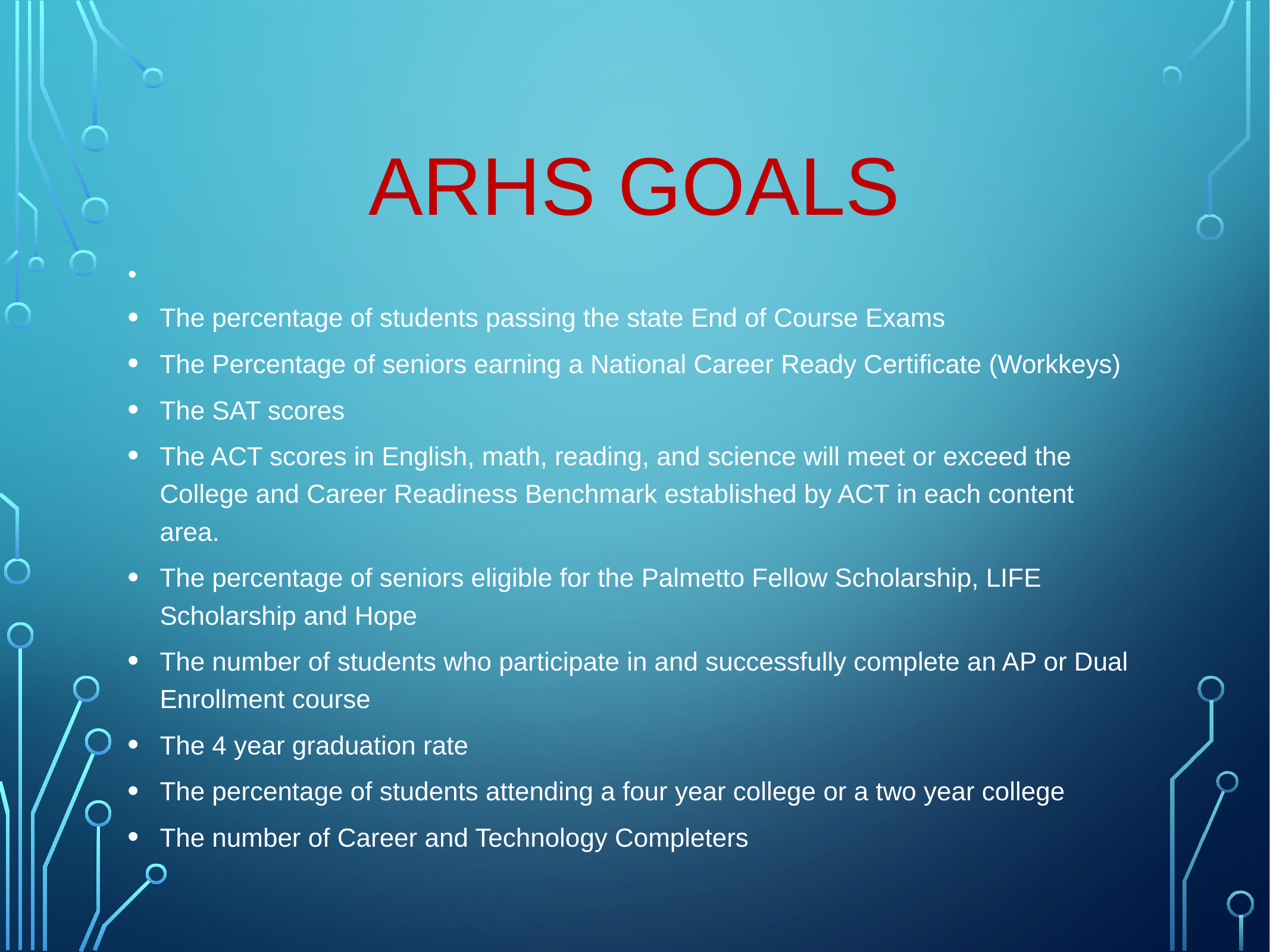

# ARHS Goals

The percentage of students passing the state End of Course Exams
The Percentage of seniors earning a National Career Ready Certificate (Workkeys)
The SAT scores
The ACT scores in English, math, reading, and science will meet or exceed the College and Career Readiness Benchmark established by ACT in each content area.
The percentage of seniors eligible for the Palmetto Fellow Scholarship, LIFE Scholarship and Hope
The number of students who participate in and successfully complete an AP or Dual Enrollment course
The 4 year graduation rate
The percentage of students attending a four year college or a two year college
The number of Career and Technology Completers